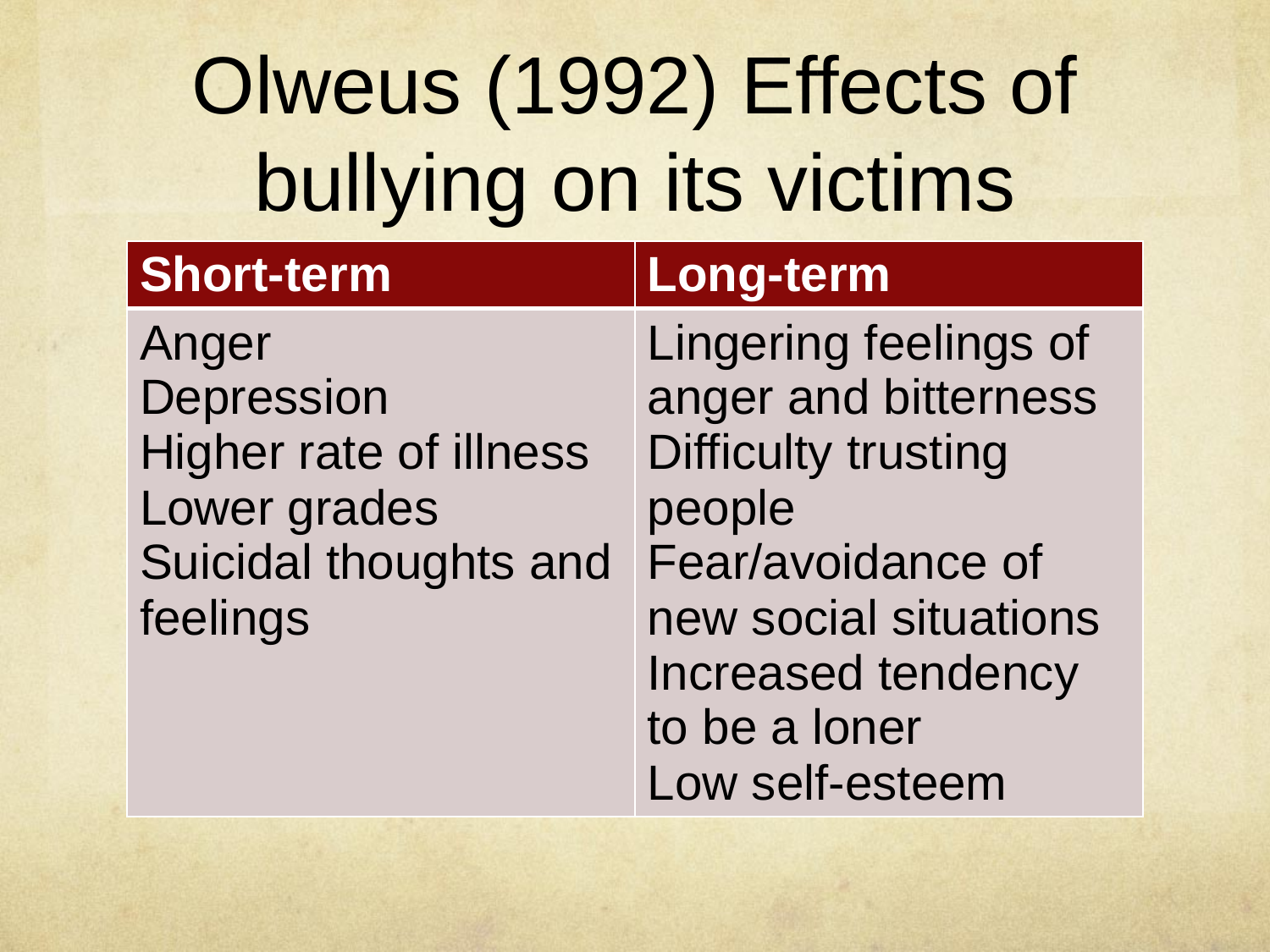

# Olweus (1992) Effects of bullying on its victims
| Short-term | Long-term |
| --- | --- |
| Anger Depression Higher rate of illness Lower grades Suicidal thoughts and feelings | Lingering feelings of anger and bitterness Difficulty trusting people Fear/avoidance of new social situations Increased tendency to be a loner Low self-esteem |